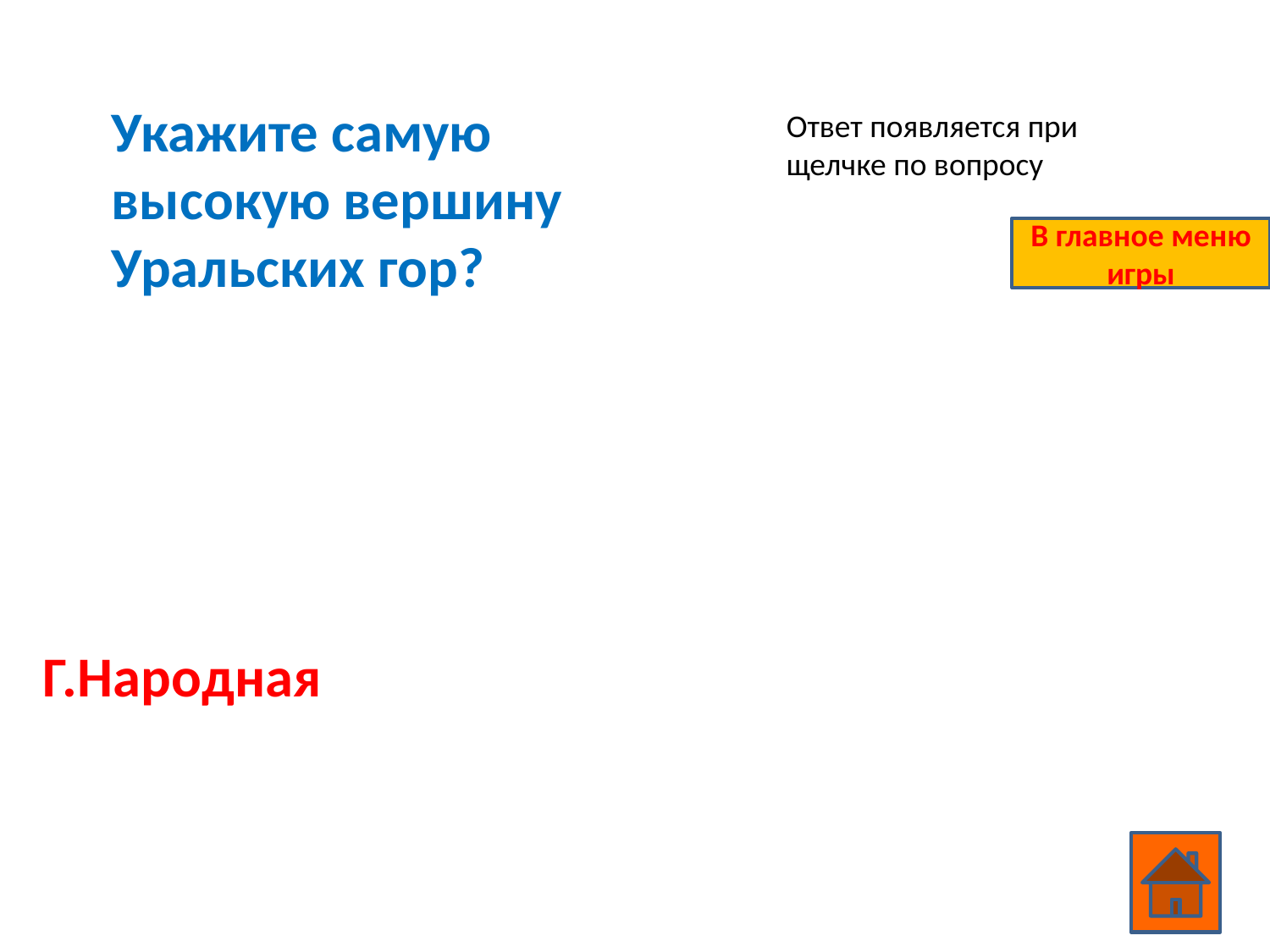

Укажите самую высокую вершину Уральских гор?
Ответ появляется при щелчке по вопросу
В главное меню игры
Г.Народная